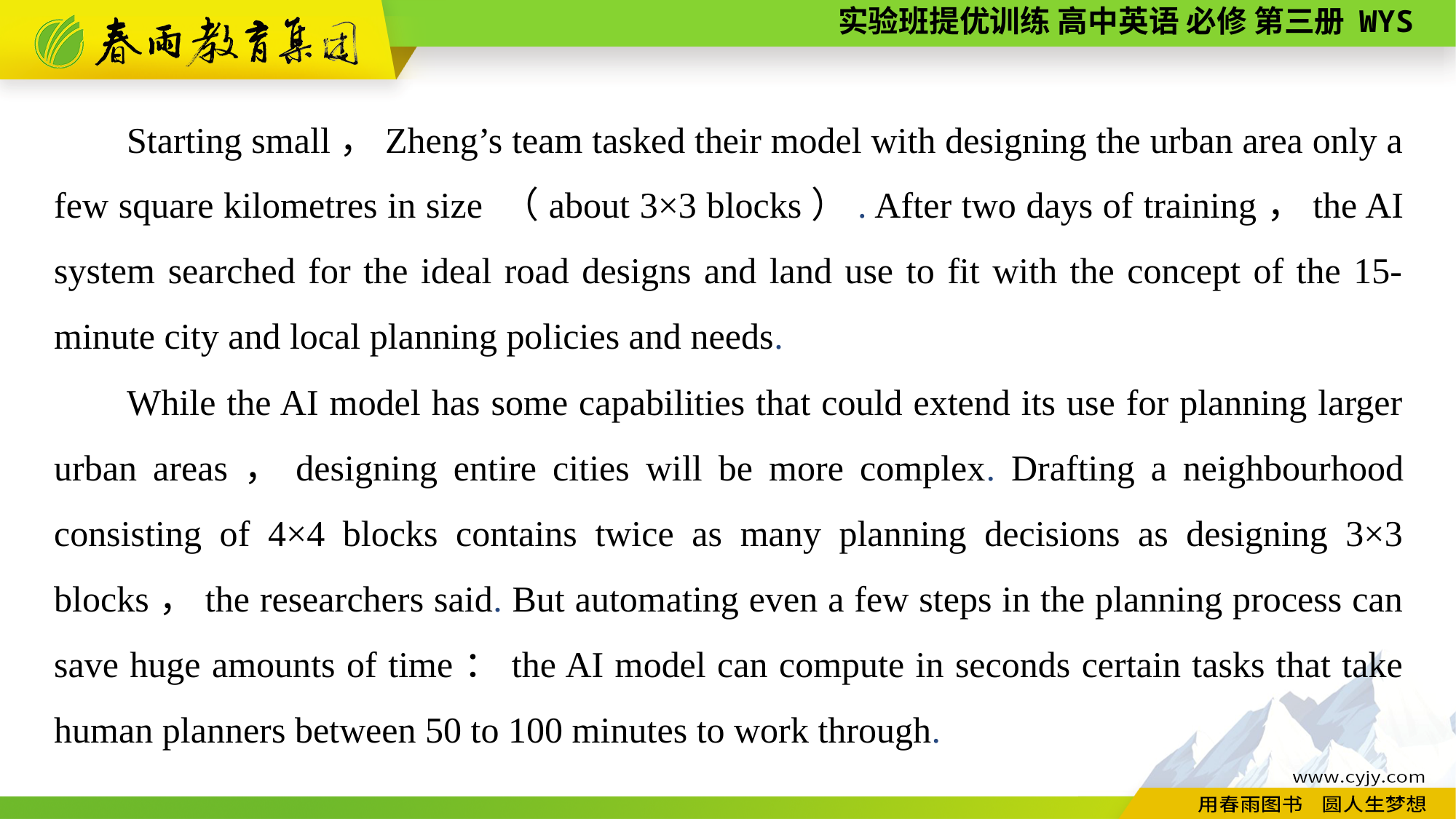

Starting small，Zheng’s team tasked their model with designing the urban area only a few square kilometres in size （about 3×3 blocks）. After two days of training，the AI system searched for the ideal road designs and land use to fit with the concept of the 15-minute city and local planning policies and needs.
While the AI model has some capabilities that could extend its use for planning larger urban areas，designing entire cities will be more complex. Drafting a neighbourhood consisting of 4×4 blocks contains twice as many planning decisions as designing 3×3 blocks，the researchers said. But automating even a few steps in the planning process can save huge amounts of time：the AI model can compute in seconds certain tasks that take human planners between 50 to 100 minutes to work through.